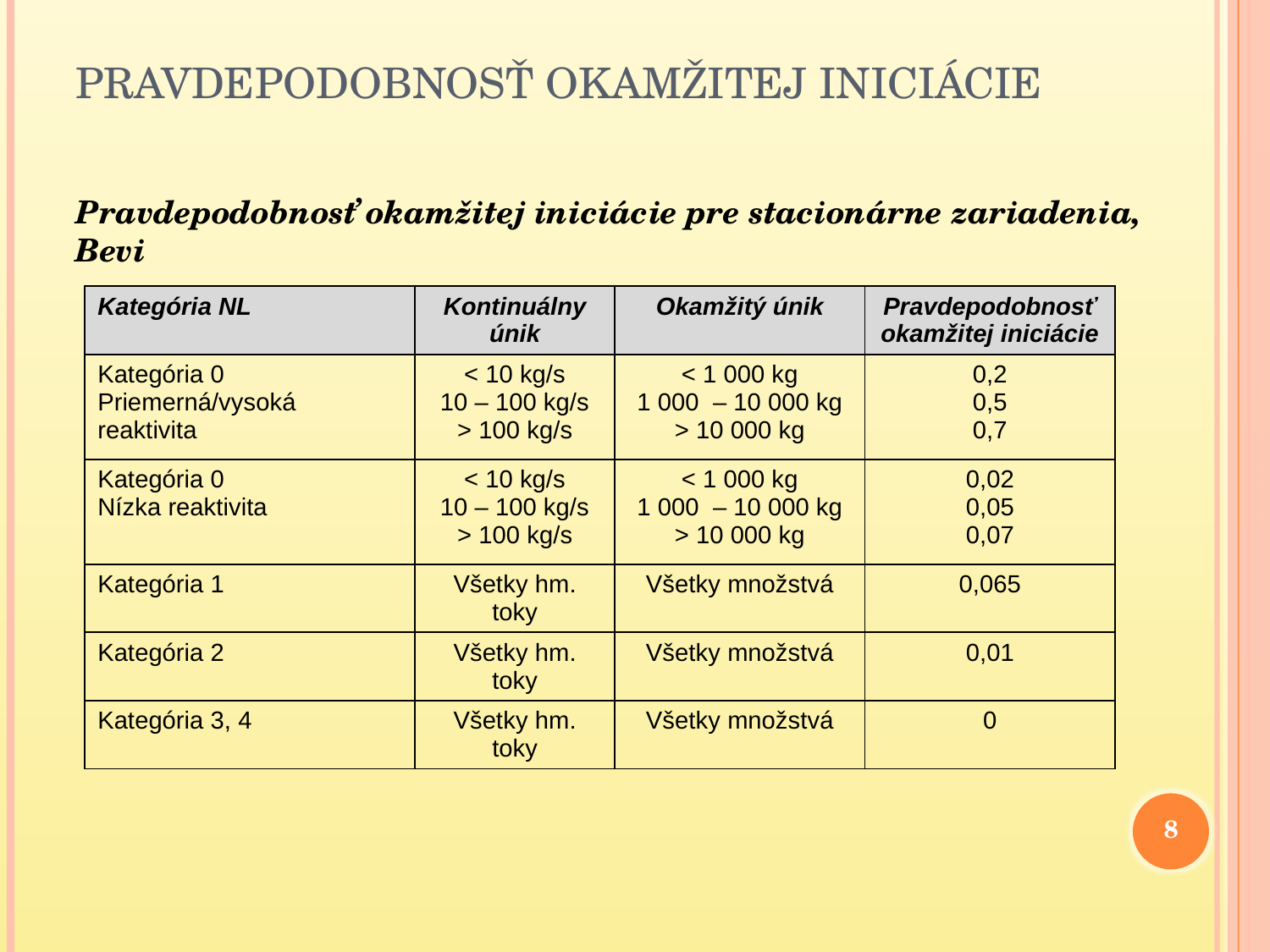

# Pravdepodobnosť okamžitej iniciácie
Pravdepodobnosť okamžitej iniciácie pre stacionárne zariadenia, Bevi

| Kategória NL | Kontinuálny únik | Okamžitý únik | Pravdepodobnosť okamžitej iniciácie |
| --- | --- | --- | --- |
| Kategória 0 Priemerná/vysoká reaktivita | < 10 kg/s 10 – 100 kg/s > 100 kg/s | < 1 000 kg 1 000 – 10 000 kg > 10 000 kg | 0,2 0,5 0,7 |
| Kategória 0 Nízka reaktivita | < 10 kg/s 10 – 100 kg/s > 100 kg/s | < 1 000 kg 1 000 – 10 000 kg > 10 000 kg | 0,02 0,05 0,07 |
| Kategória 1 | Všetky hm. toky | Všetky množstvá | 0,065 |
| Kategória 2 | Všetky hm. toky | Všetky množstvá | 0,01 |
| Kategória 3, 4 | Všetky hm. toky | Všetky množstvá | 0 |
8